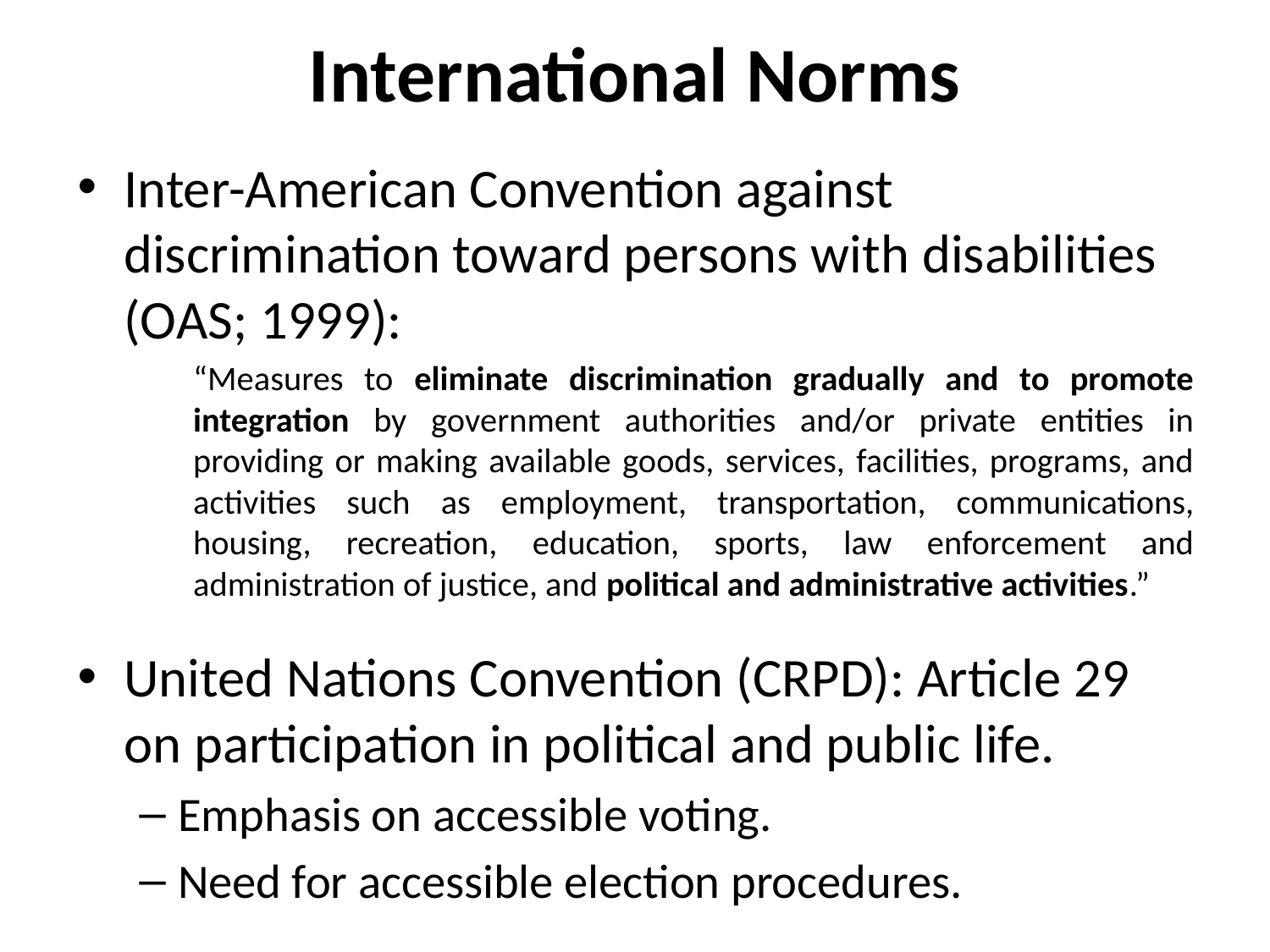

# International Norms
Inter-American Convention against discrimination toward persons with disabilities (OAS; 1999):
“Measures to eliminate discrimination gradually and to promote integration by government authorities and/or private entities in providing or making available goods, services, facilities, programs, and activities such as employment, transportation, communications, housing, recreation, education, sports, law enforcement and administration of justice, and political and administrative activities.”

United Nations Convention (CRPD): Article 29 on participation in political and public life.
Emphasis on accessible voting.
Need for accessible election procedures.